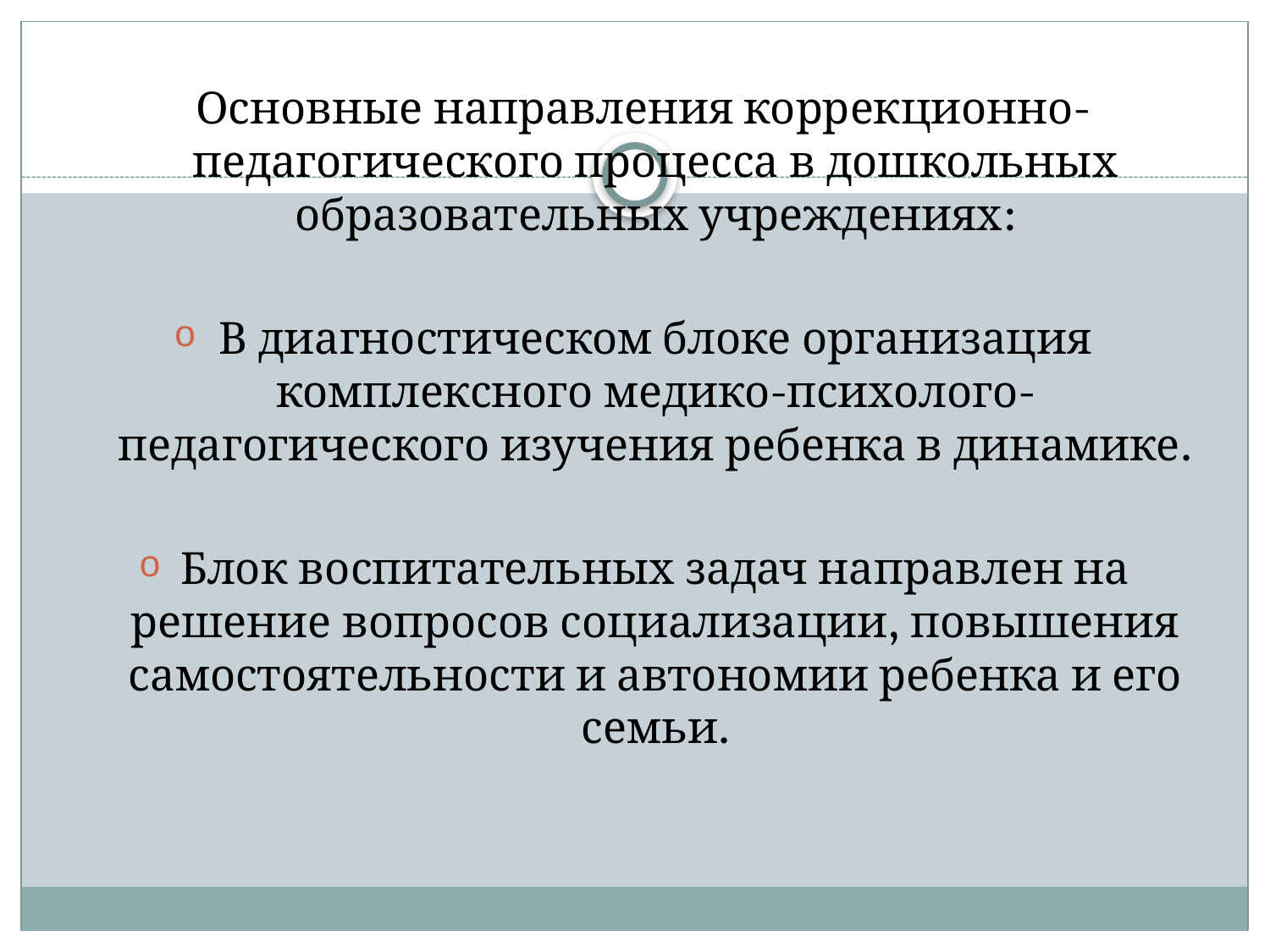

Основные направления коррекционно-педагогического процесса в дошкольных образовательных учреждениях:

В диагностическом блоке организация комплексного медико-психолого-педагогического изучения ребенка в динамике.

Блок воспитательных задач направлен на решение вопросов социализации, повышения самостоятельности и автономии ребенка и его семьи.